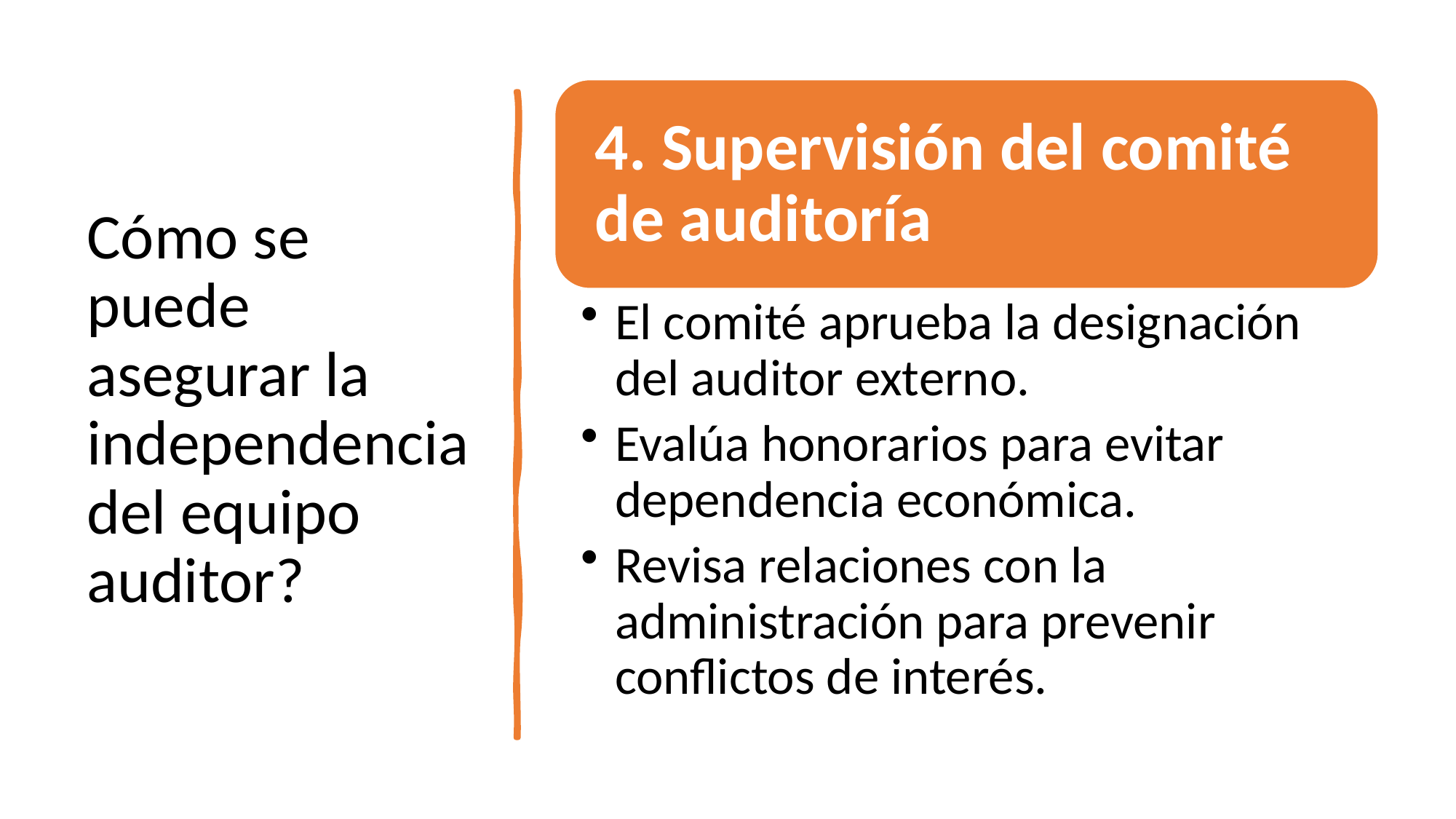

4. Supervisión del comité de auditoría
El comité aprueba la designación del auditor externo.
Evalúa honorarios para evitar dependencia económica.
Revisa relaciones con la administración para prevenir conflictos de interés.
# Cómo se puede asegurar la independencia del equipo auditor?